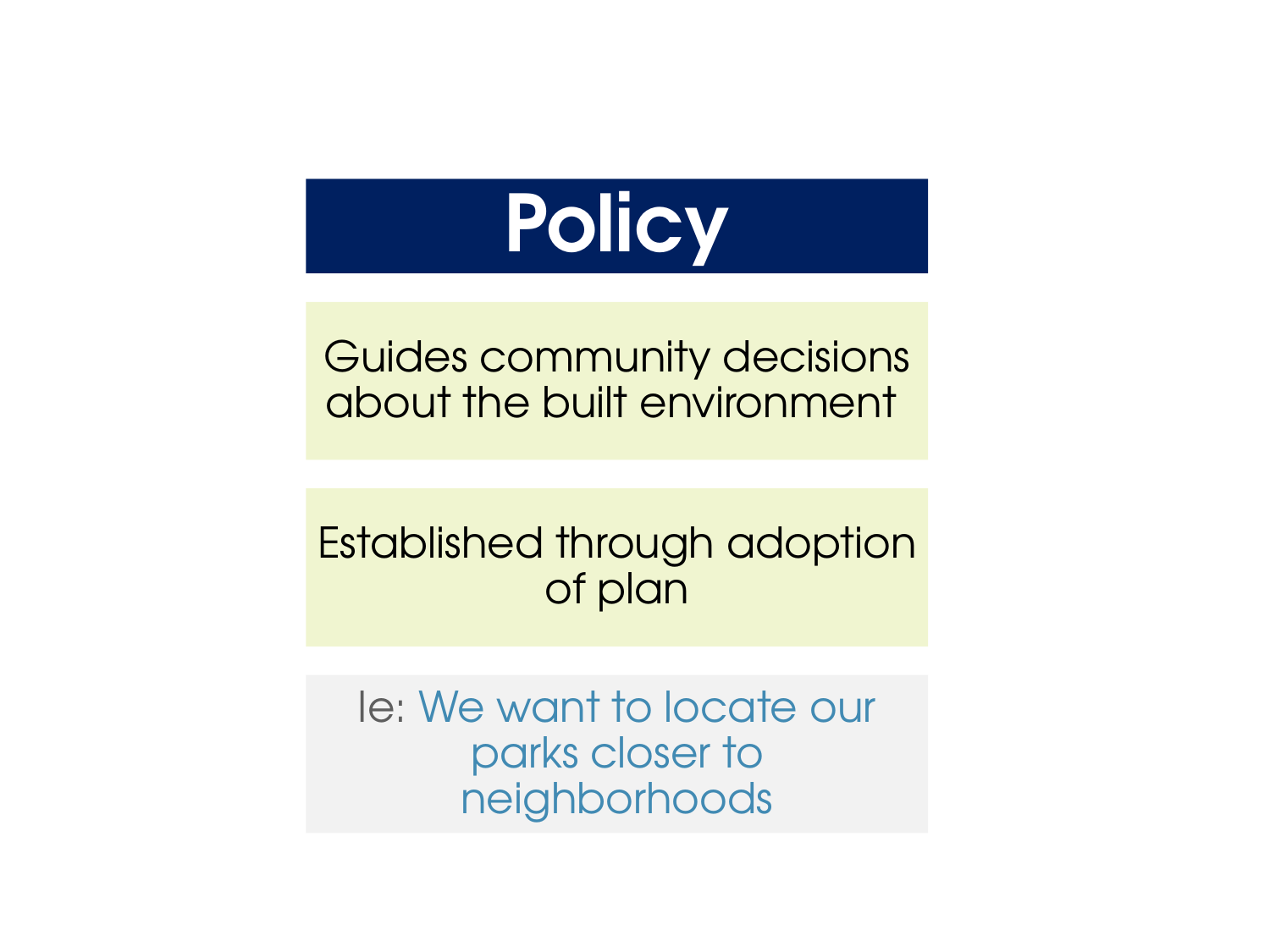

Policy
Guides community decisions about the built environment
Established through adoption of plan
Ie: We want to locate our parks closer to neighborhoods